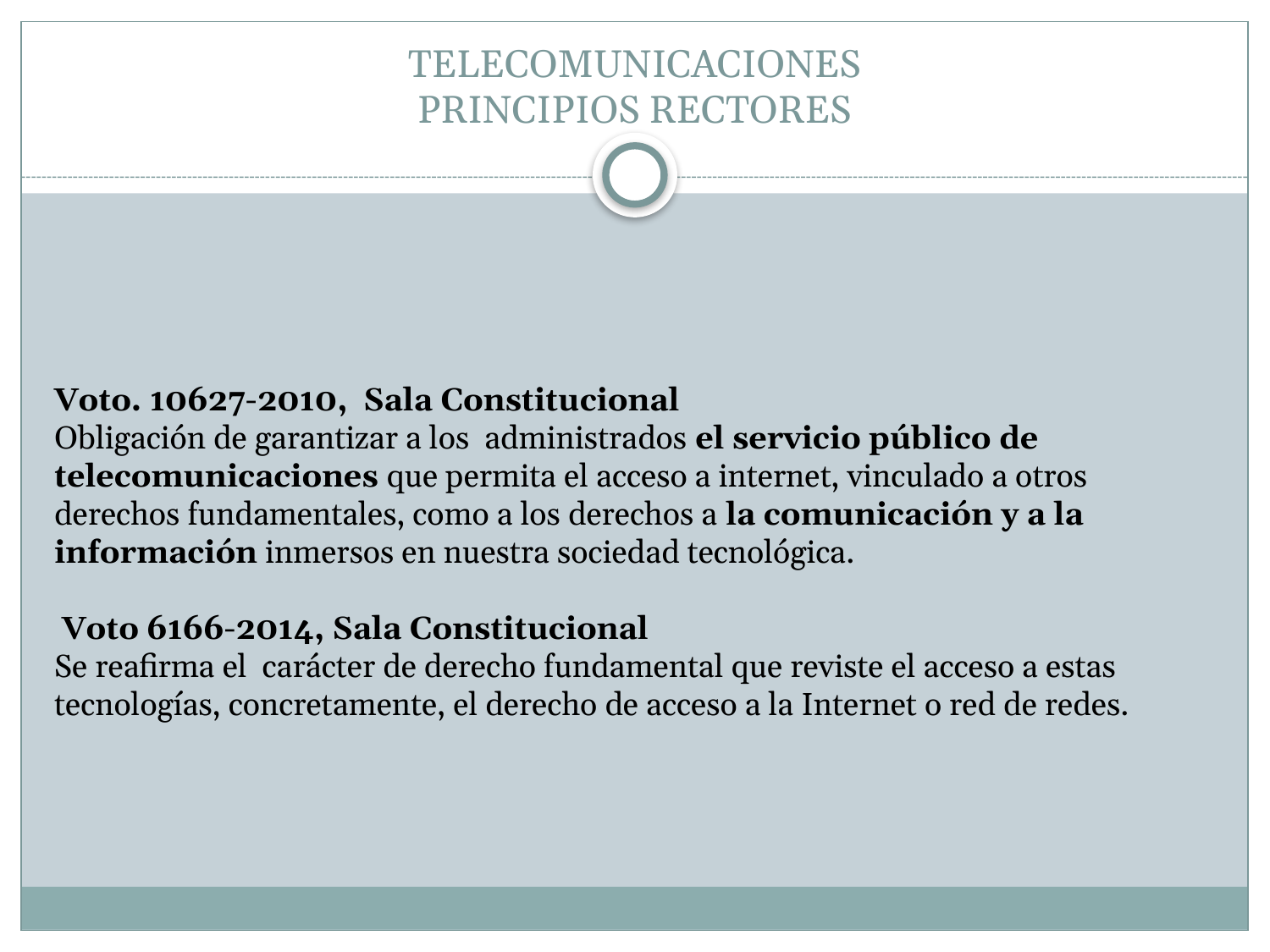

# TELECOMUNICACIONES PRINCIPIOS RECTORES

Voto. 10627-2010,  Sala Constitucional
Obligación de garantizar a los  administrados el servicio público de telecomunicaciones que permita el acceso a internet, vinculado a otros derechos fundamentales, como a los derechos a la comunicación y a la información inmersos en nuestra sociedad tecnológica.

 Voto 6166-2014, Sala Constitucional
Se reafirma el  carácter de derecho fundamental que reviste el acceso a estas tecnologías, concretamente, el derecho de acceso a la Internet o red de redes.